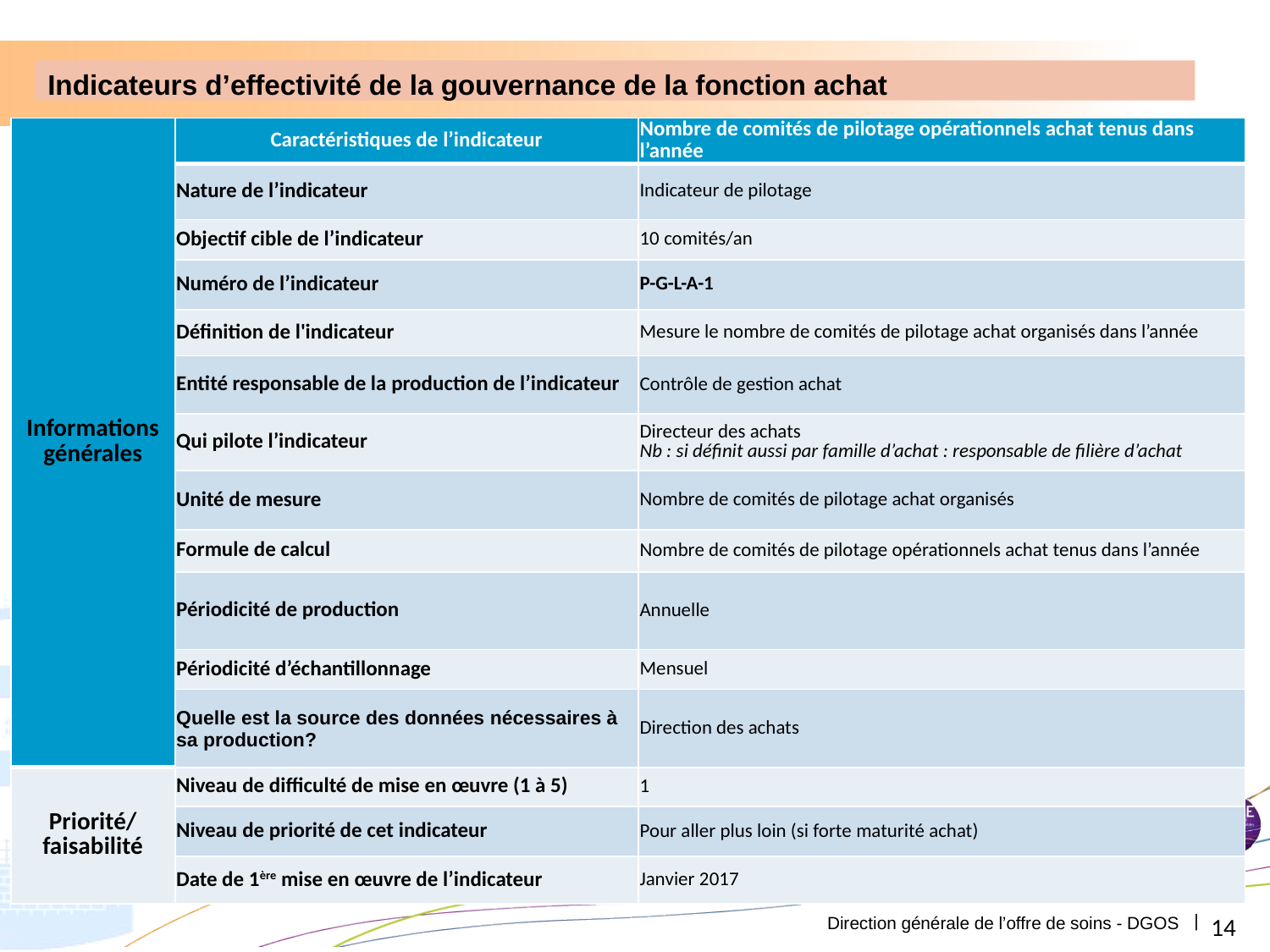

Indicateurs d’effectivité de la gouvernance de la fonction achat
| Informations générales | Caractéristiques de l’indicateur | Nombre de comités de pilotage opérationnels achat tenus dans l’année |
| --- | --- | --- |
|  | Nature de l’indicateur | Indicateur de pilotage |
|  | Objectif cible de l’indicateur | 10 comités/an |
|  | Numéro de l’indicateur | P-G-L-A-1 |
|  | Définition de l'indicateur | Mesure le nombre de comités de pilotage achat organisés dans l’année |
|  | Entité responsable de la production de l’indicateur | Contrôle de gestion achat |
|  | Qui pilote l’indicateur | Directeur des achats Nb : si définit aussi par famille d’achat : responsable de filière d’achat |
|  | Unité de mesure | Nombre de comités de pilotage achat organisés |
|  | Formule de calcul | Nombre de comités de pilotage opérationnels achat tenus dans l’année |
|  | Périodicité de production | Annuelle |
|  | Périodicité d’échantillonnage | Mensuel |
|  | Quelle est la source des données nécessaires à sa production? | Direction des achats |
| Priorité/ faisabilité | Niveau de difficulté de mise en œuvre (1 à 5) | 1 |
|  | Niveau de priorité de cet indicateur | Pour aller plus loin (si forte maturité achat) |
|  | Date de 1ère mise en œuvre de l’indicateur | Janvier 2017 |
14